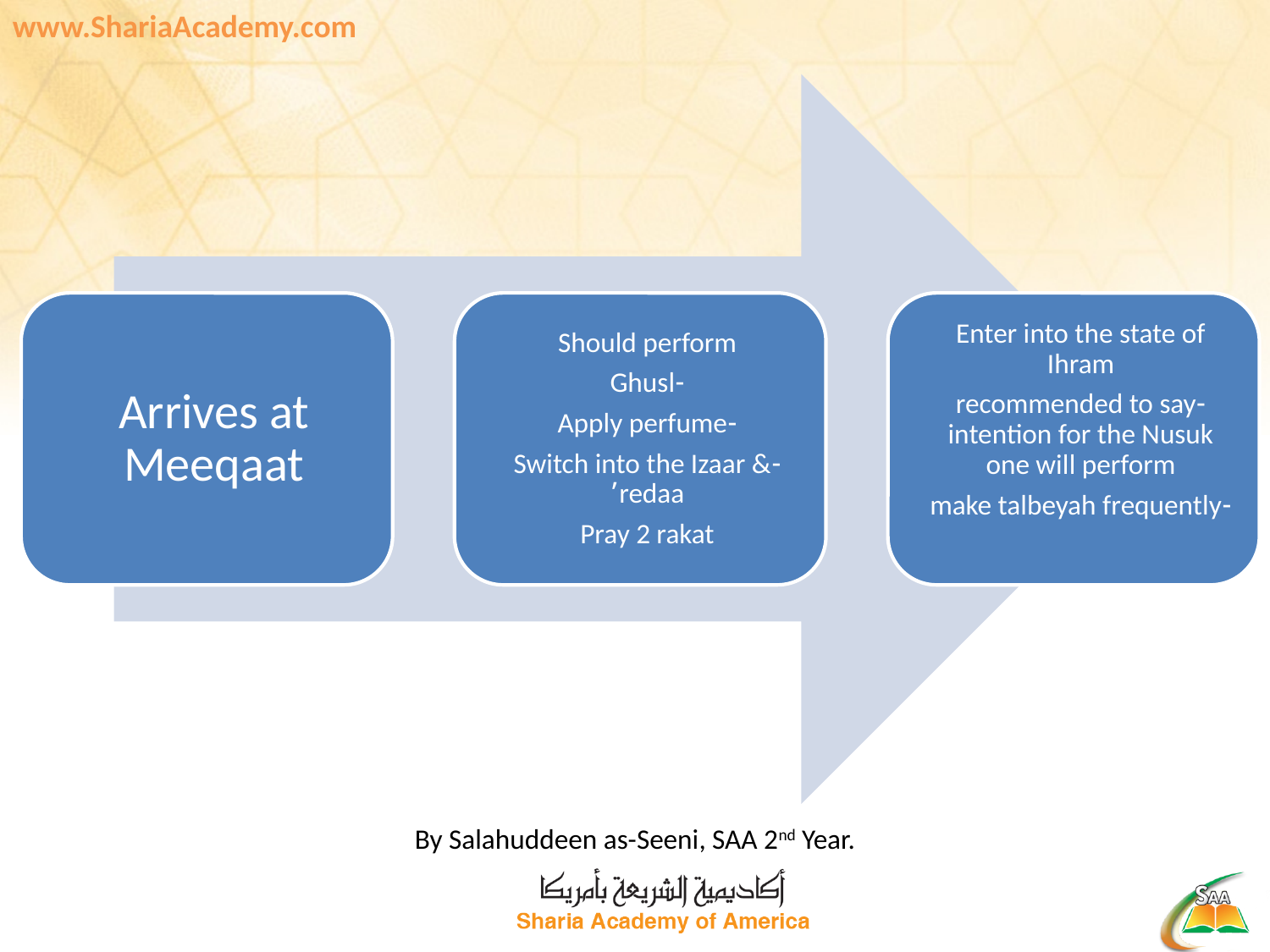

Arrives at Meeqaat
Should perform
-Ghusl
-Apply perfume
-Switch into the Izaar & redaa’
Pray 2 rakat
Enter into the state of Ihram
-recommended to say intention for the Nusuk one will perform
-make talbeyah frequently

By Salahuddeen as-Seeni, SAA 2nd Year.